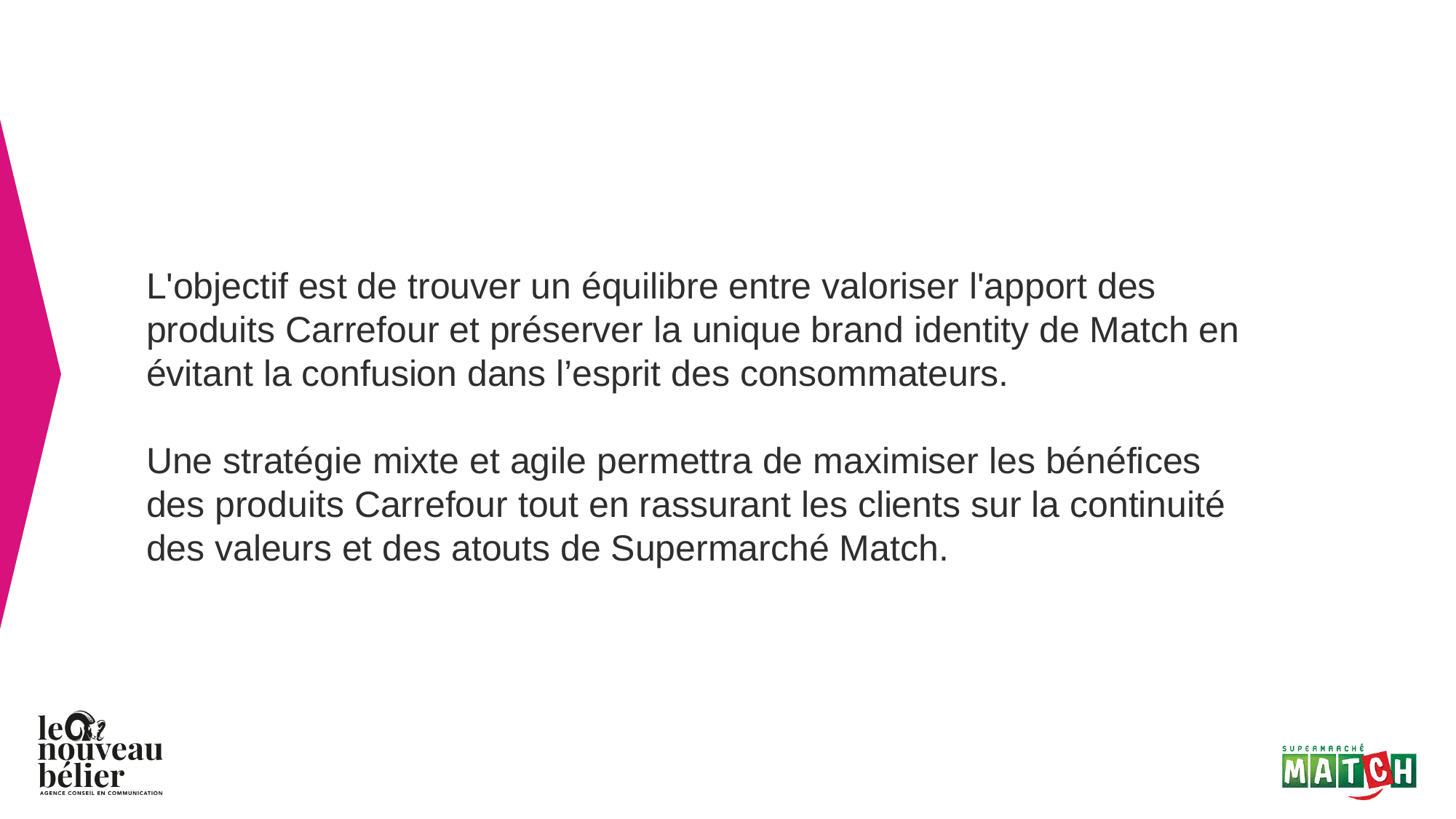

L'objectif est de trouver un équilibre entre valoriser l'apport des produits Carrefour et préserver la unique brand identity de Match en évitant la confusion dans l’esprit des consommateurs.
Une stratégie mixte et agile permettra de maximiser les bénéfices des produits Carrefour tout en rassurant les clients sur la continuité des valeurs et des atouts de Supermarché Match.